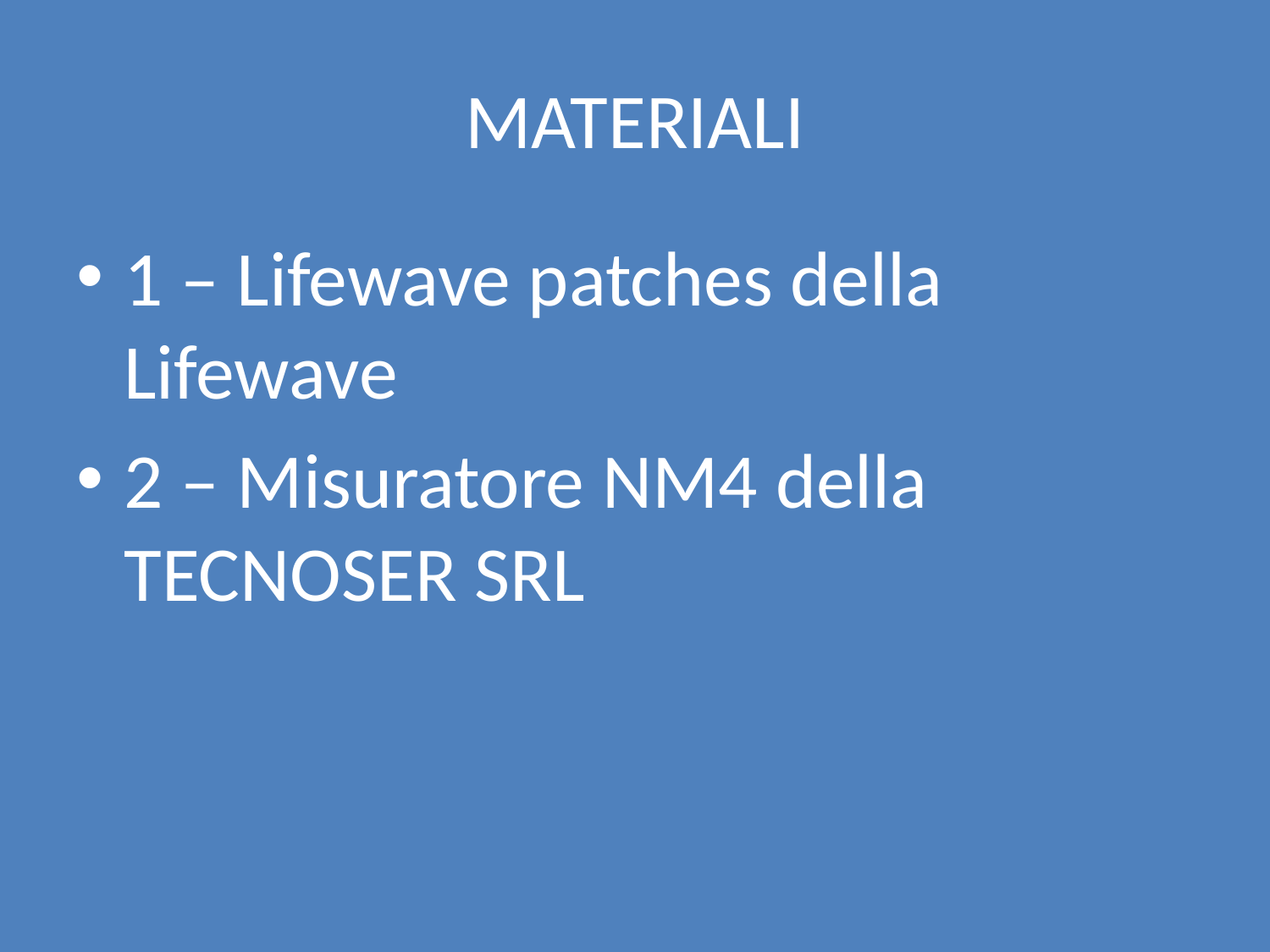

# MATERIALI
1 – Lifewave patches della      Lifewave
2 – Misuratore NM4 della    TECNOSER SRL